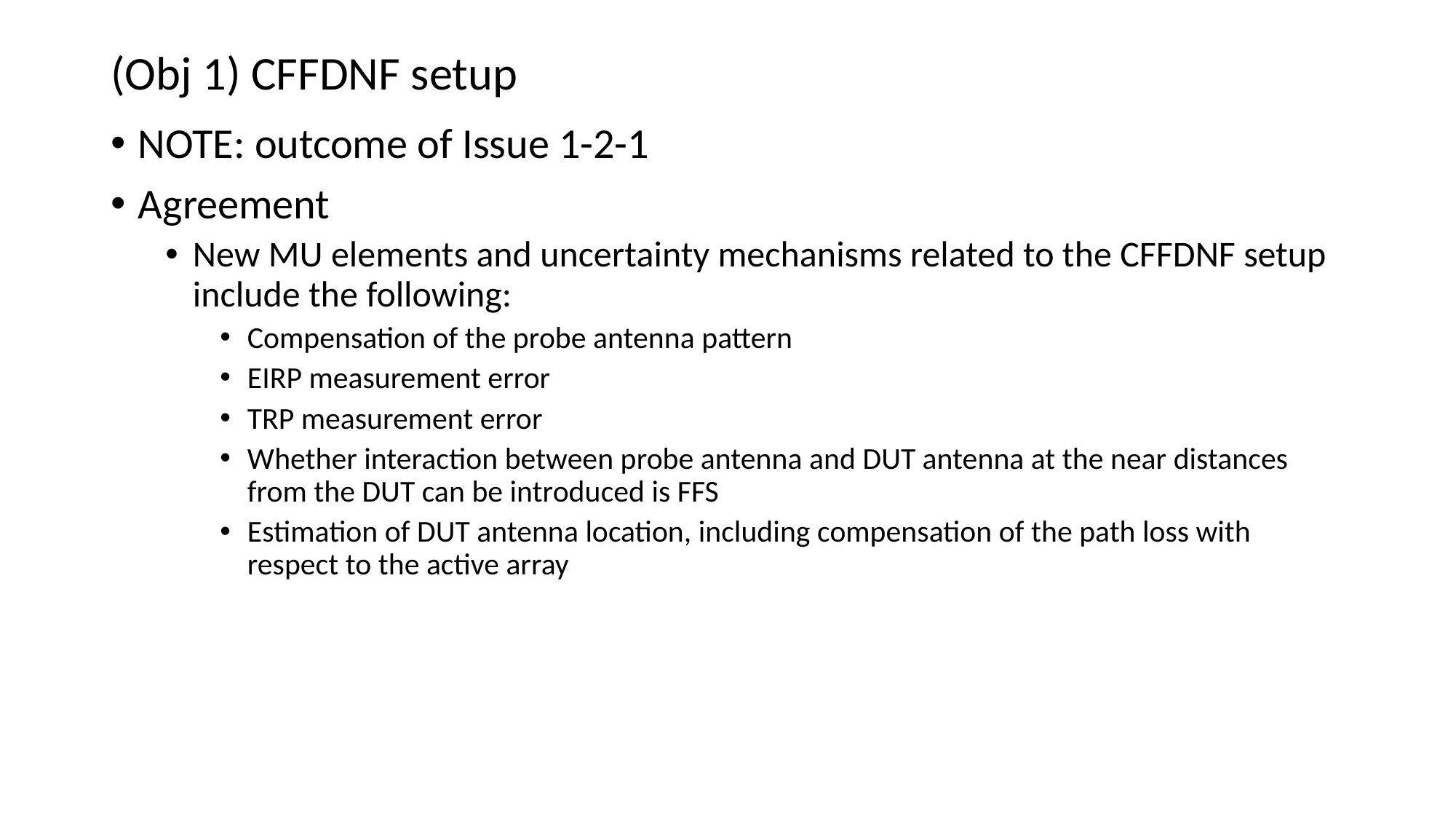

# (Obj 1) CFFDNF setup
NOTE: outcome of Issue 1-2-1
Agreement
New MU elements and uncertainty mechanisms related to the CFFDNF setup include the following:
Compensation of the probe antenna pattern
EIRP measurement error
TRP measurement error
Whether interaction between probe antenna and DUT antenna at the near distances from the DUT can be introduced is FFS
Estimation of DUT antenna location, including compensation of the path loss with respect to the active array